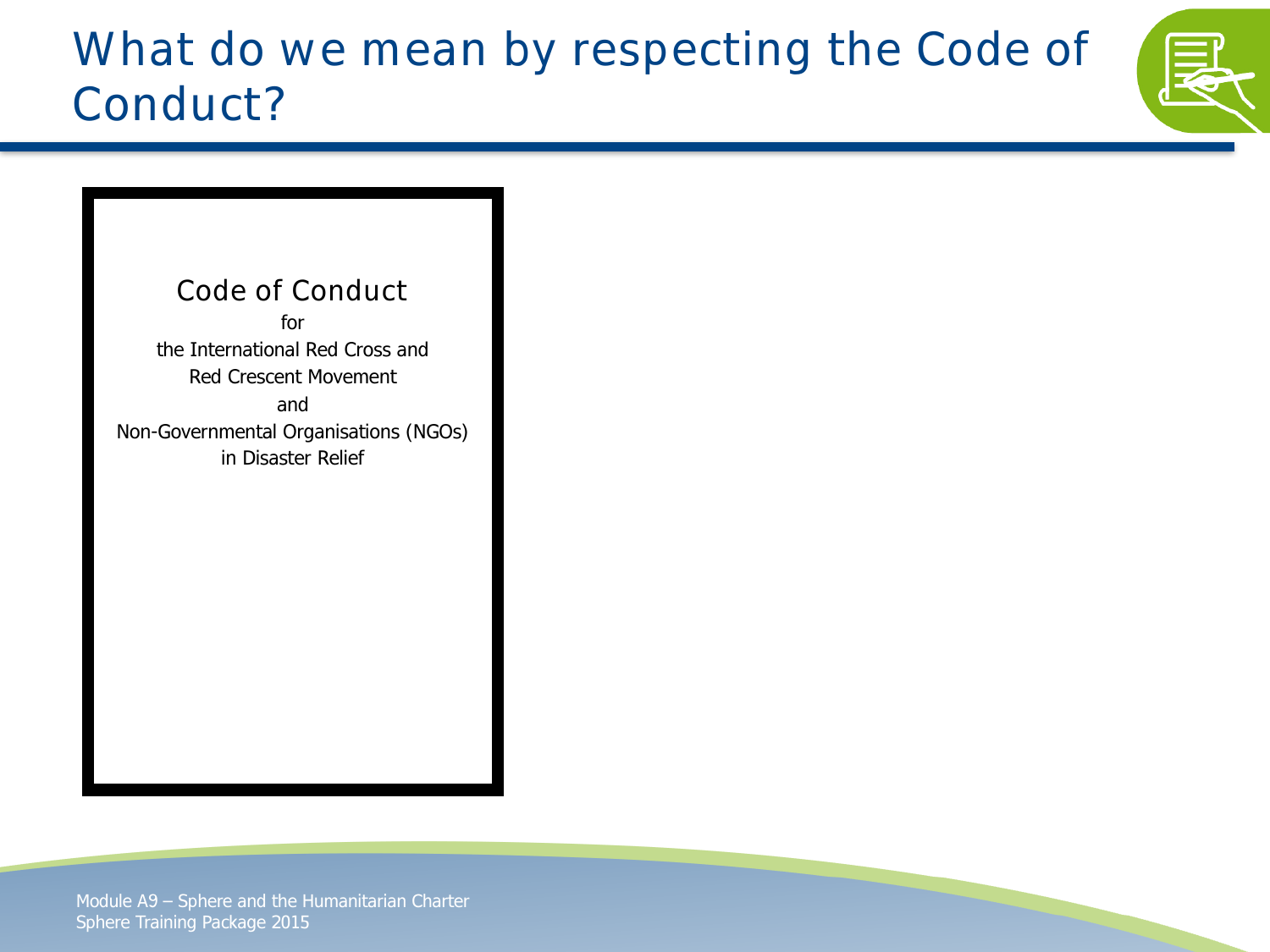

# What do we mean by respecting the Code of Conduct?
Code of Conduct
for
the International Red Cross and
Red Crescent Movement
and
Non-Governmental Organisations (NGOs)
in Disaster Relief
Module A9 – Sphere and the Humanitarian Charter
Sphere Training Package 2015